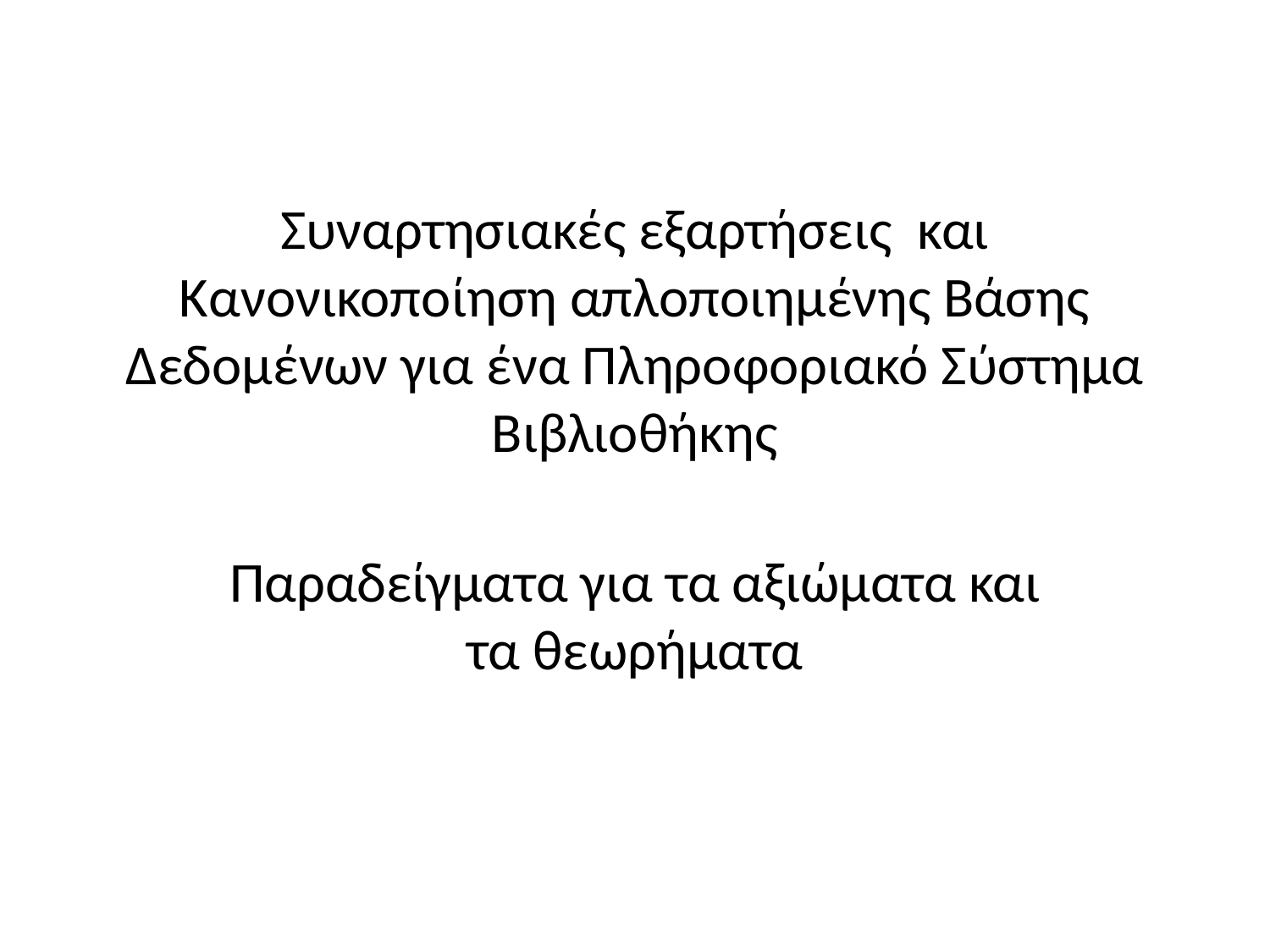

# Συναρτησιακές εξαρτήσεις  και Κανονικοποίηση απλοποιημένης Βάσης Δεδομένων για ένα Πληροφοριακό Σύστημα Βιβλιοθήκης
Παραδείγματα για τα αξιώματα και τα θεωρήματα